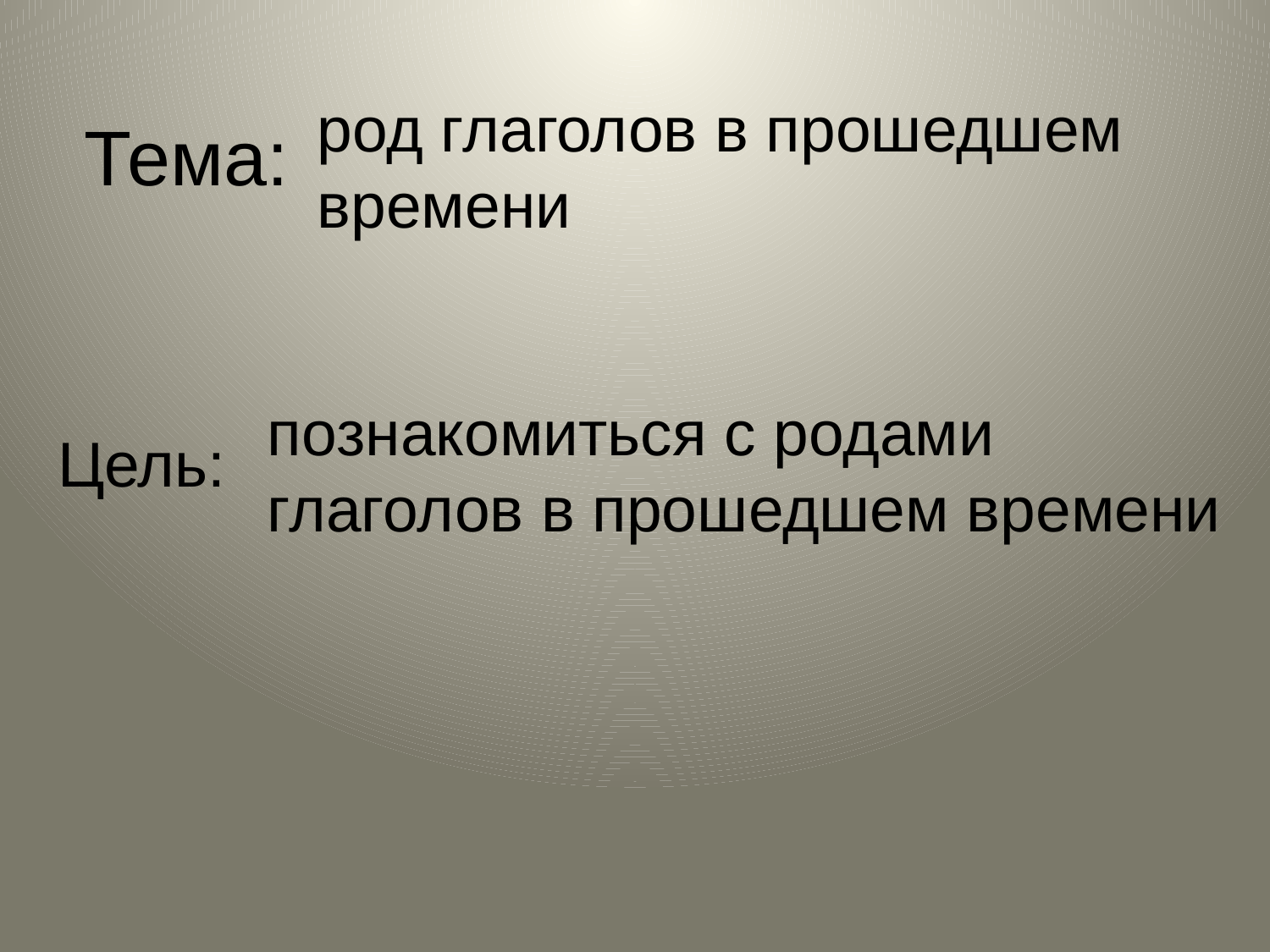

# Тема:
род глаголов в прошедшем времени
познакомиться с родами глаголов в прошедшем времени
Цель: